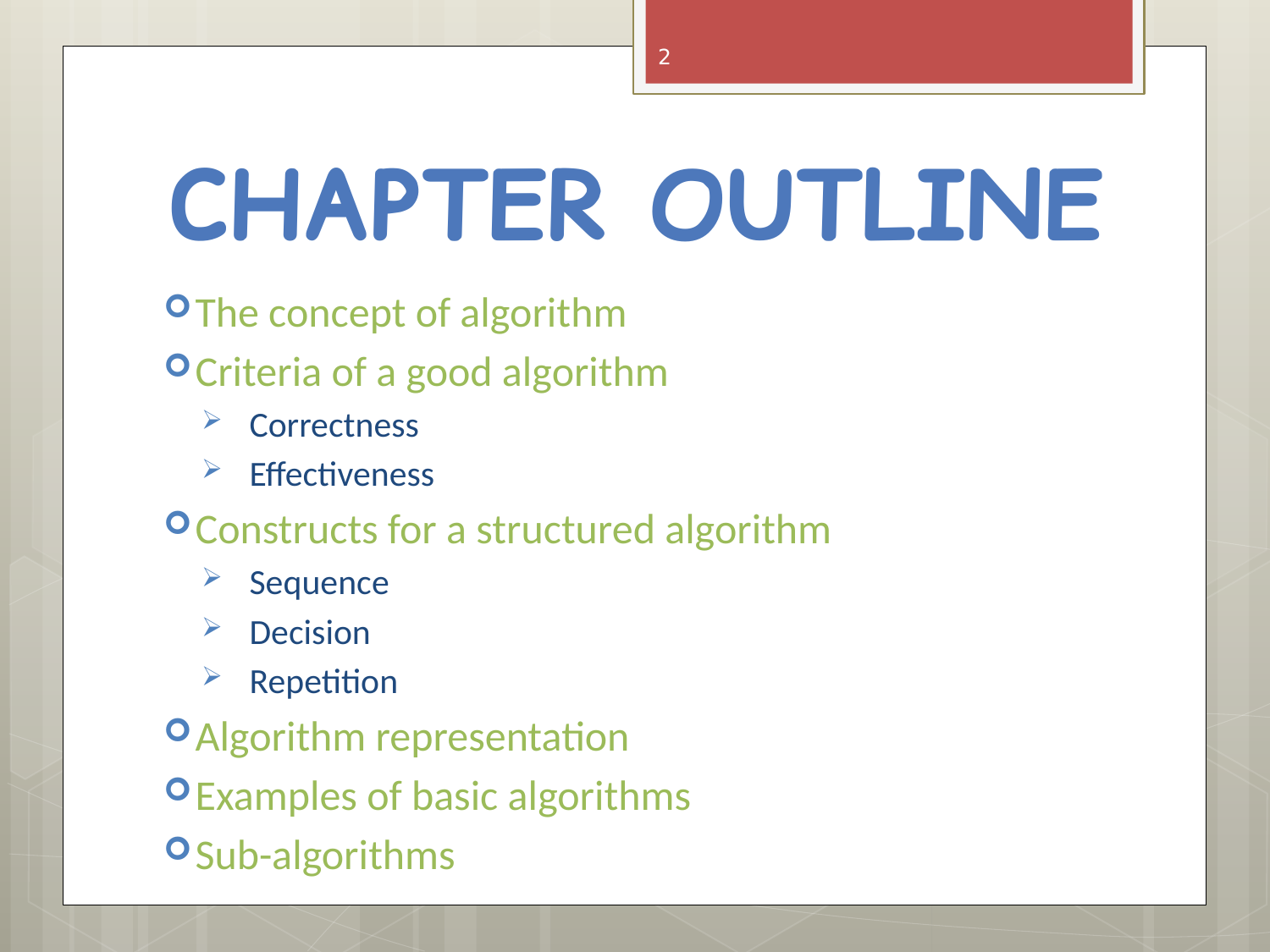

2
Chapter Outline
The concept of algorithm
Criteria of a good algorithm
Correctness
Effectiveness
Constructs for a structured algorithm
Sequence
Decision
Repetition
Algorithm representation
Examples of basic algorithms
Sub-algorithms